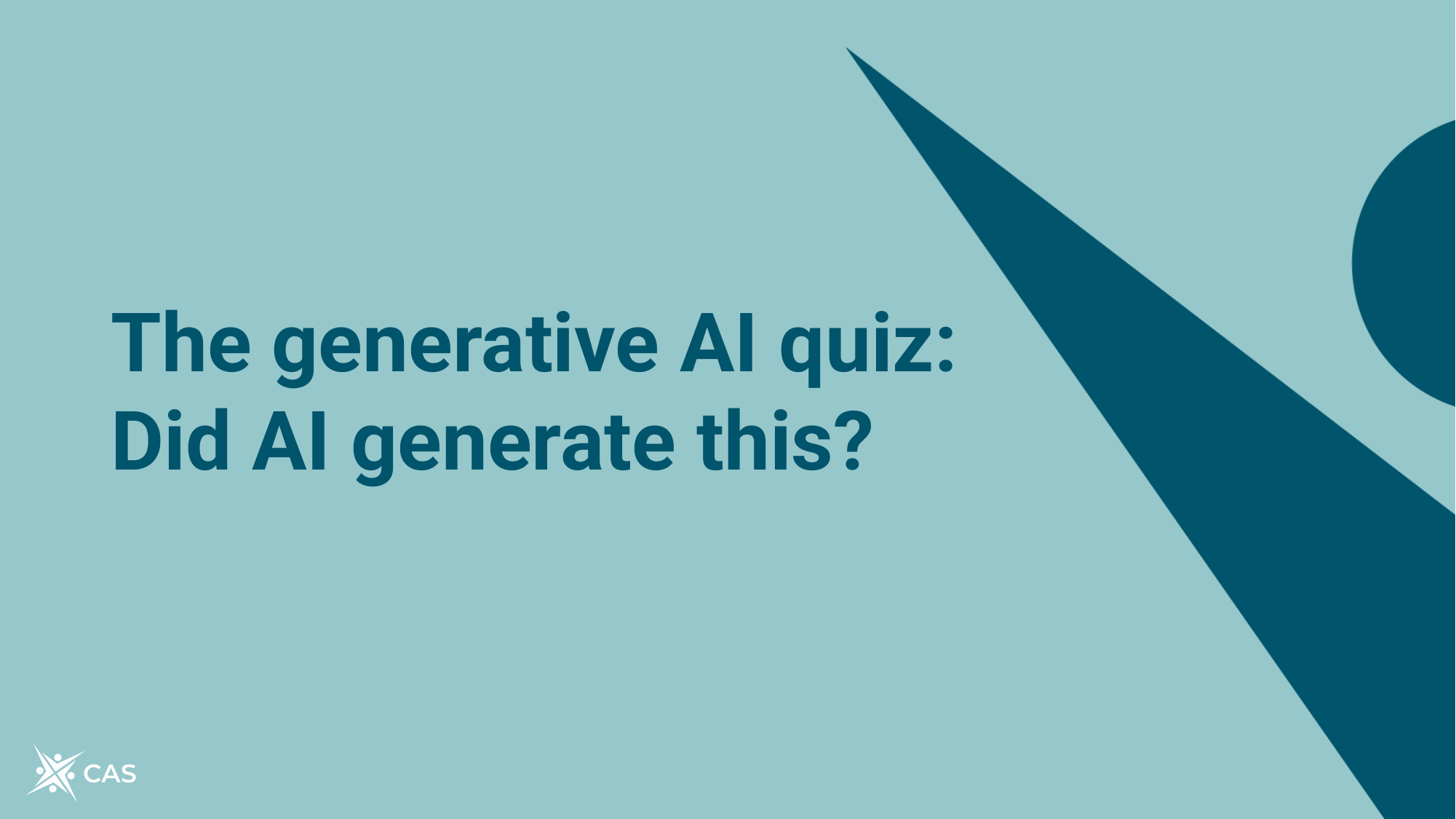

# The generative AI quiz: Did AI generate this?